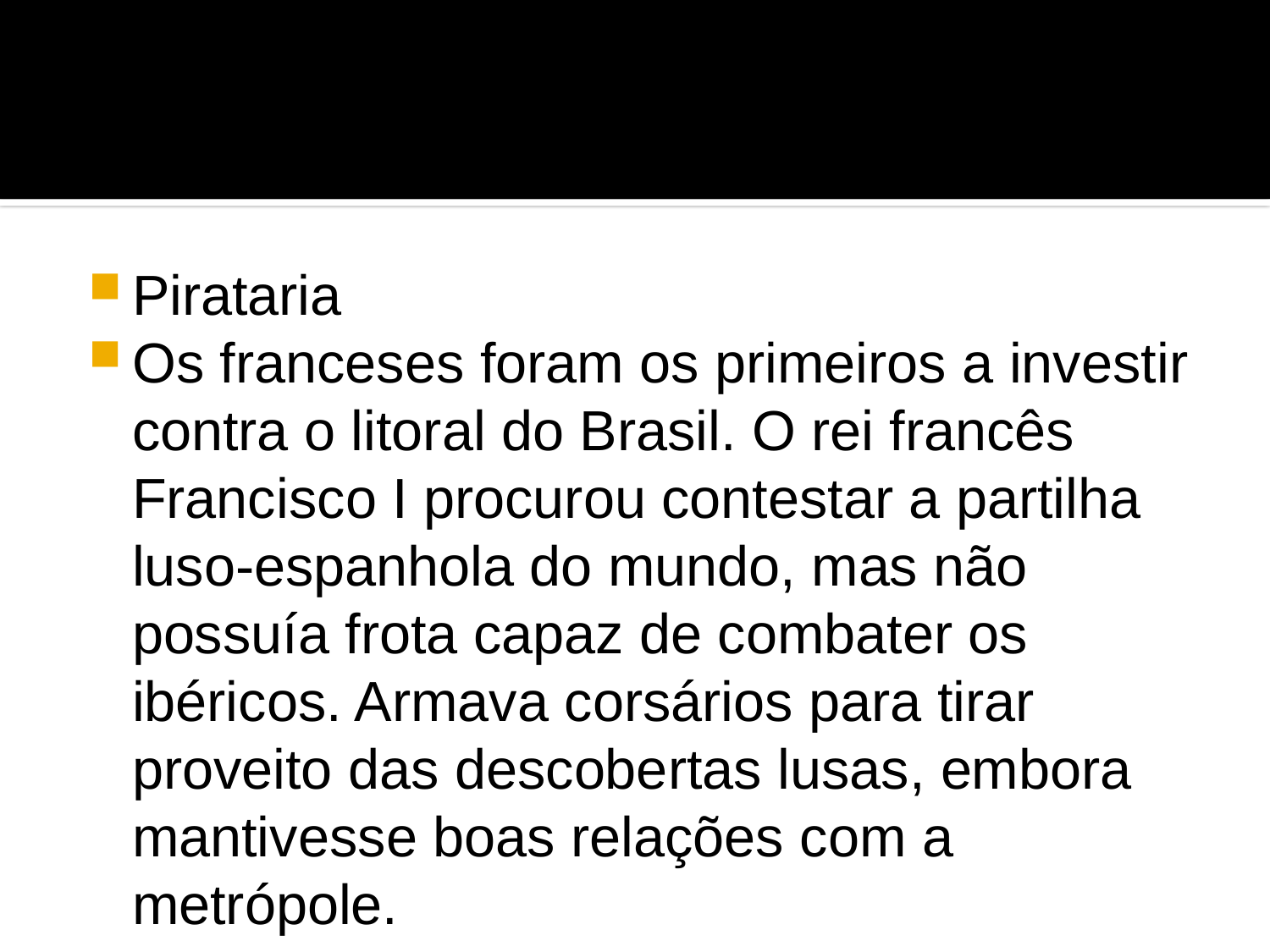

#
Pirataria
Os franceses foram os primeiros a investir contra o litoral do Brasil. O rei francês Francisco I procurou contestar a partilha luso-espanhola do mundo, mas não possuía frota capaz de combater os ibéricos. Armava corsários para tirar proveito das descobertas lusas, embora mantivesse boas relações com a metrópole.